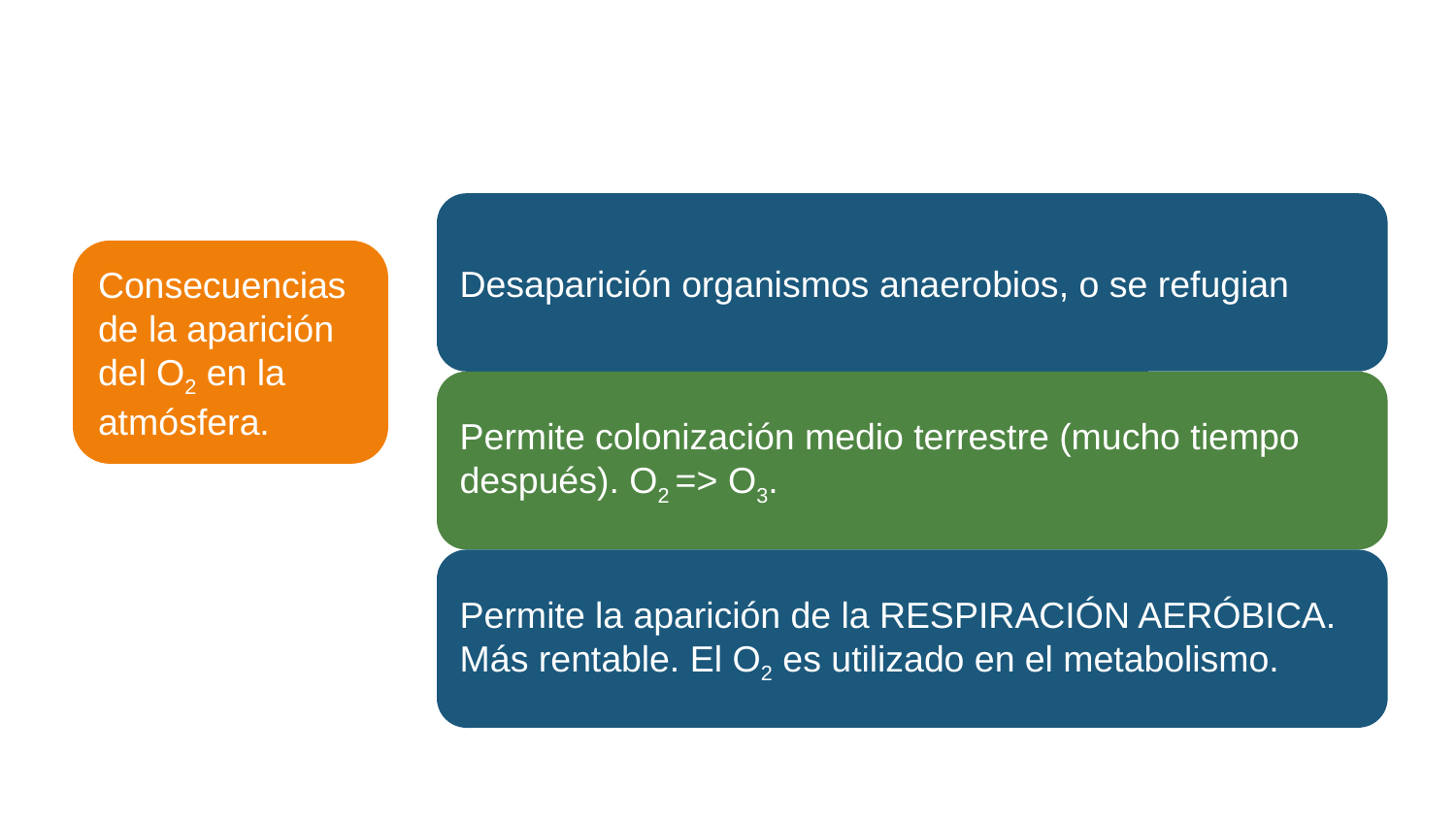

Desaparición organismos anaerobios, o se refugian
Permite colonización medio terrestre (mucho tiempo después). O2 => O3.
Permite la aparición de la RESPIRACIÓN AERÓBICA. Más rentable. El O2 es utilizado en el metabolismo.
Consecuencias de la aparición del O2 en la atmósfera.